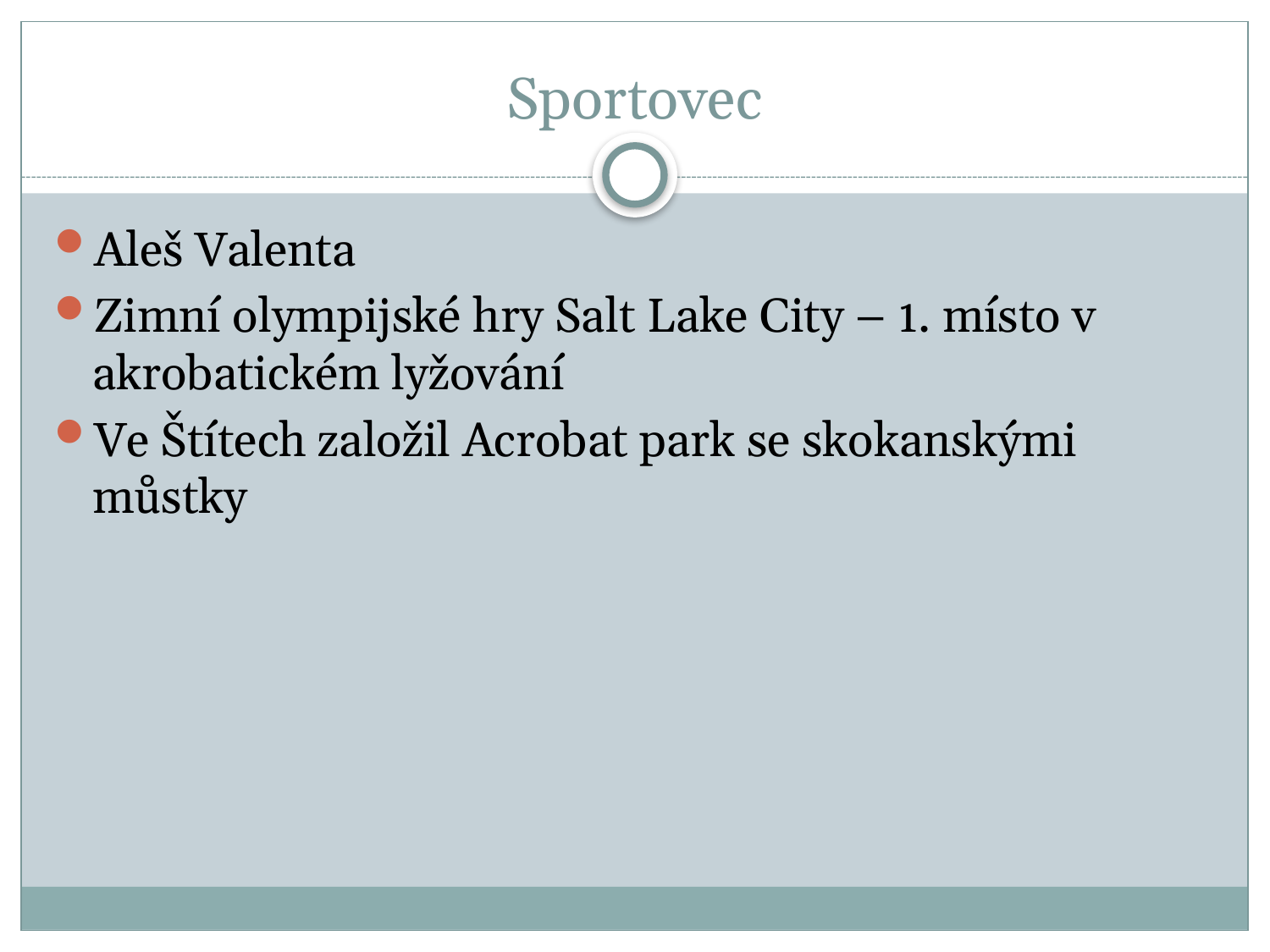

# Sportovec
Aleš Valenta
Zimní olympijské hry Salt Lake City – 1. místo v akrobatickém lyžování
Ve Štítech založil Acrobat park se skokanskými můstky